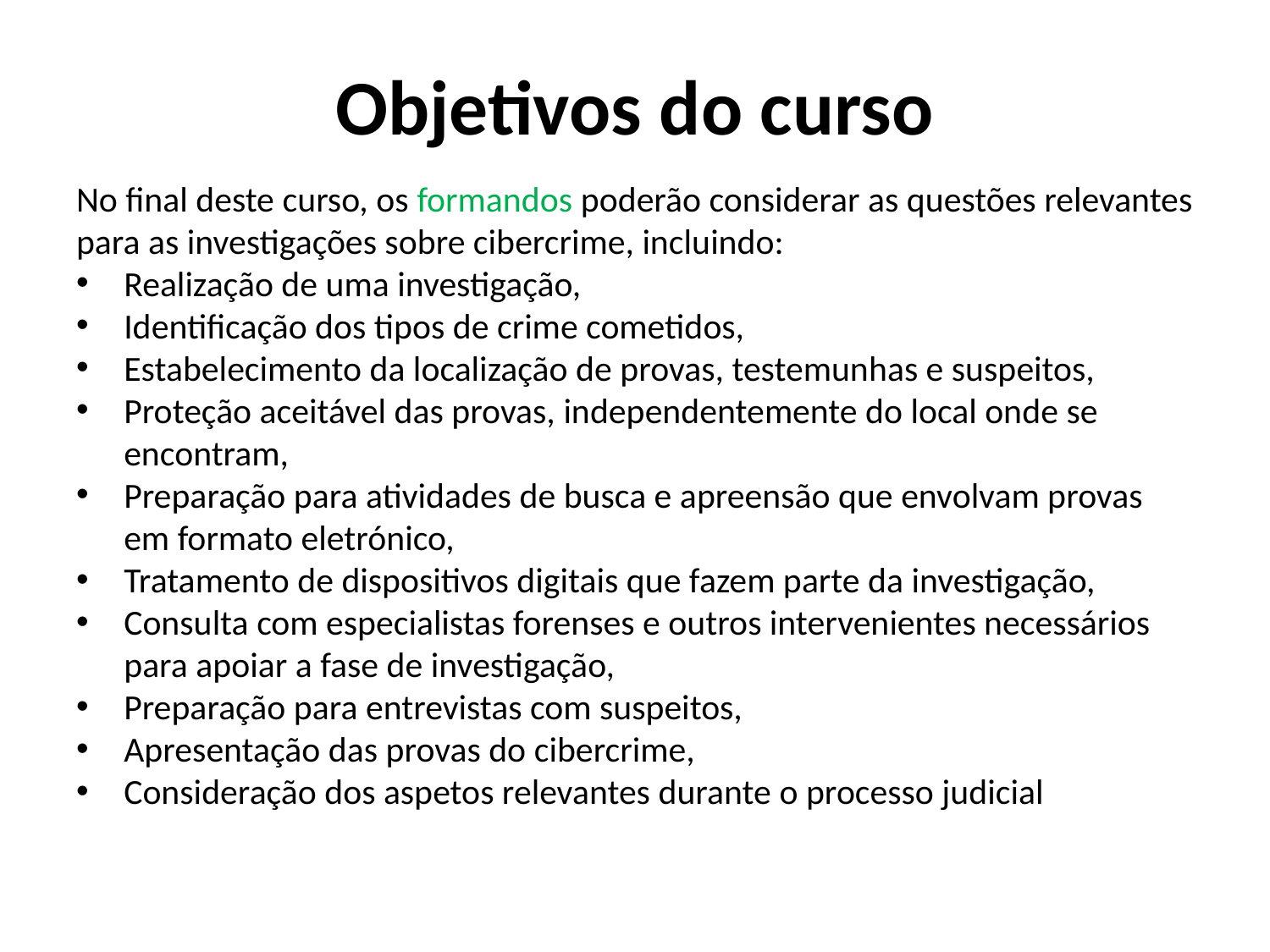

# Objetivos do curso
No final deste curso, os formandos poderão considerar as questões relevantes para as investigações sobre cibercrime, incluindo:
Realização de uma investigação,
Identificação dos tipos de crime cometidos,
Estabelecimento da localização de provas, testemunhas e suspeitos,
Proteção aceitável das provas, independentemente do local onde se encontram,
Preparação para atividades de busca e apreensão que envolvam provas em formato eletrónico,
Tratamento de dispositivos digitais que fazem parte da investigação,
Consulta com especialistas forenses e outros intervenientes necessários para apoiar a fase de investigação,
Preparação para entrevistas com suspeitos,
Apresentação das provas do cibercrime,
Consideração dos aspetos relevantes durante o processo judicial